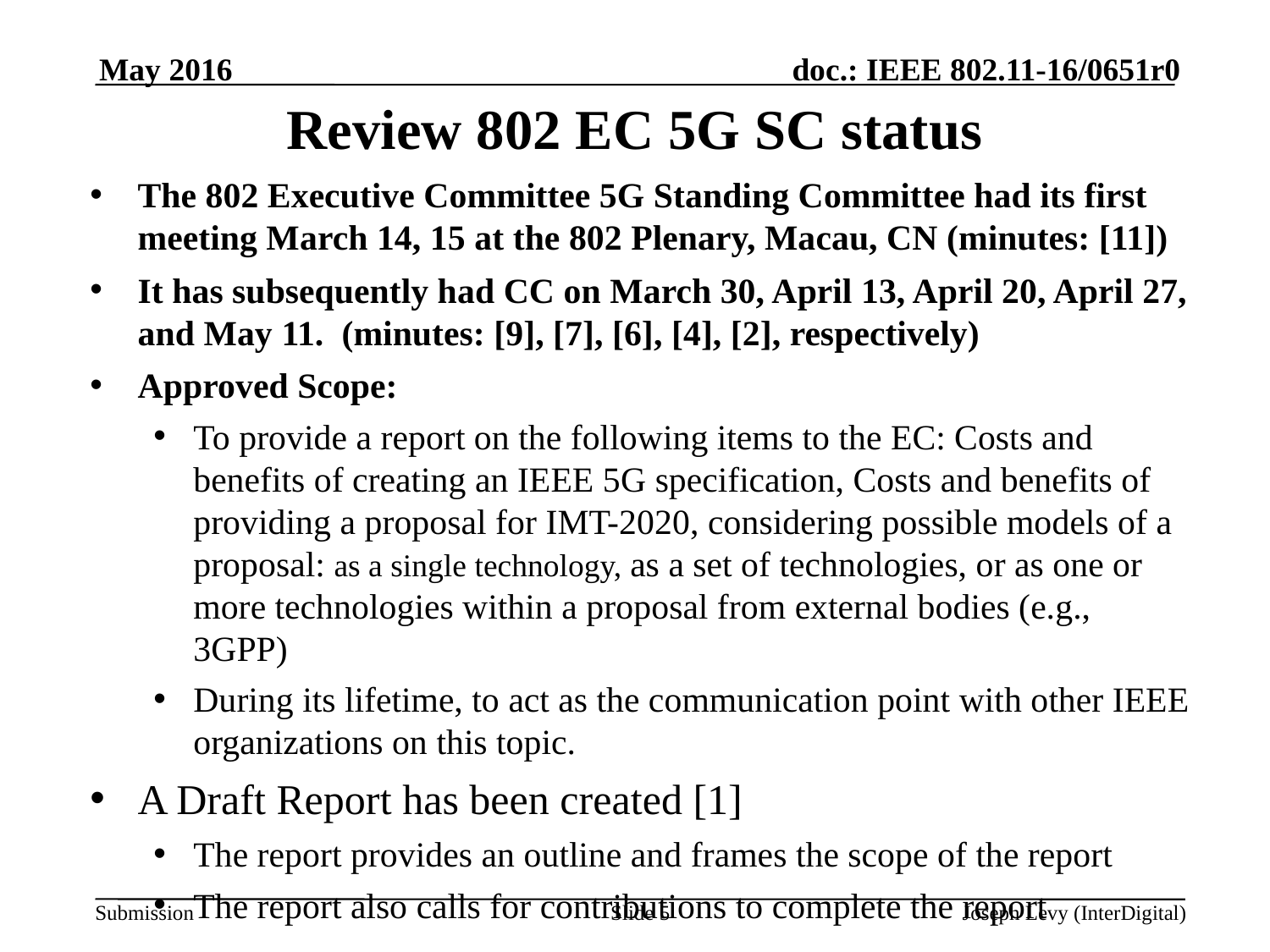

May 2016
# Review 802 EC 5G SC status
The 802 Executive Committee 5G Standing Committee had its first meeting March 14, 15 at the 802 Plenary, Macau, CN (minutes: [11])
It has subsequently had CC on March 30, April 13, April 20, April 27, and May 11.  (minutes: [9], [7], [6], [4], [2], respectively)
Approved Scope:
To provide a report on the following items to the EC: Costs and benefits of creating an IEEE 5G specification, Costs and benefits of providing a proposal for IMT-2020, considering possible models of a proposal: as a single technology, as a set of technologies, or as one or more technologies within a proposal from external bodies (e.g., 3GPP)
During its lifetime, to act as the communication point with other IEEE organizations on this topic.
A Draft Report has been created [1]
The report provides an outline and frames the scope of the report
The report also calls for contributions to complete the report

Slide 5
Joseph Levy (InterDigital)